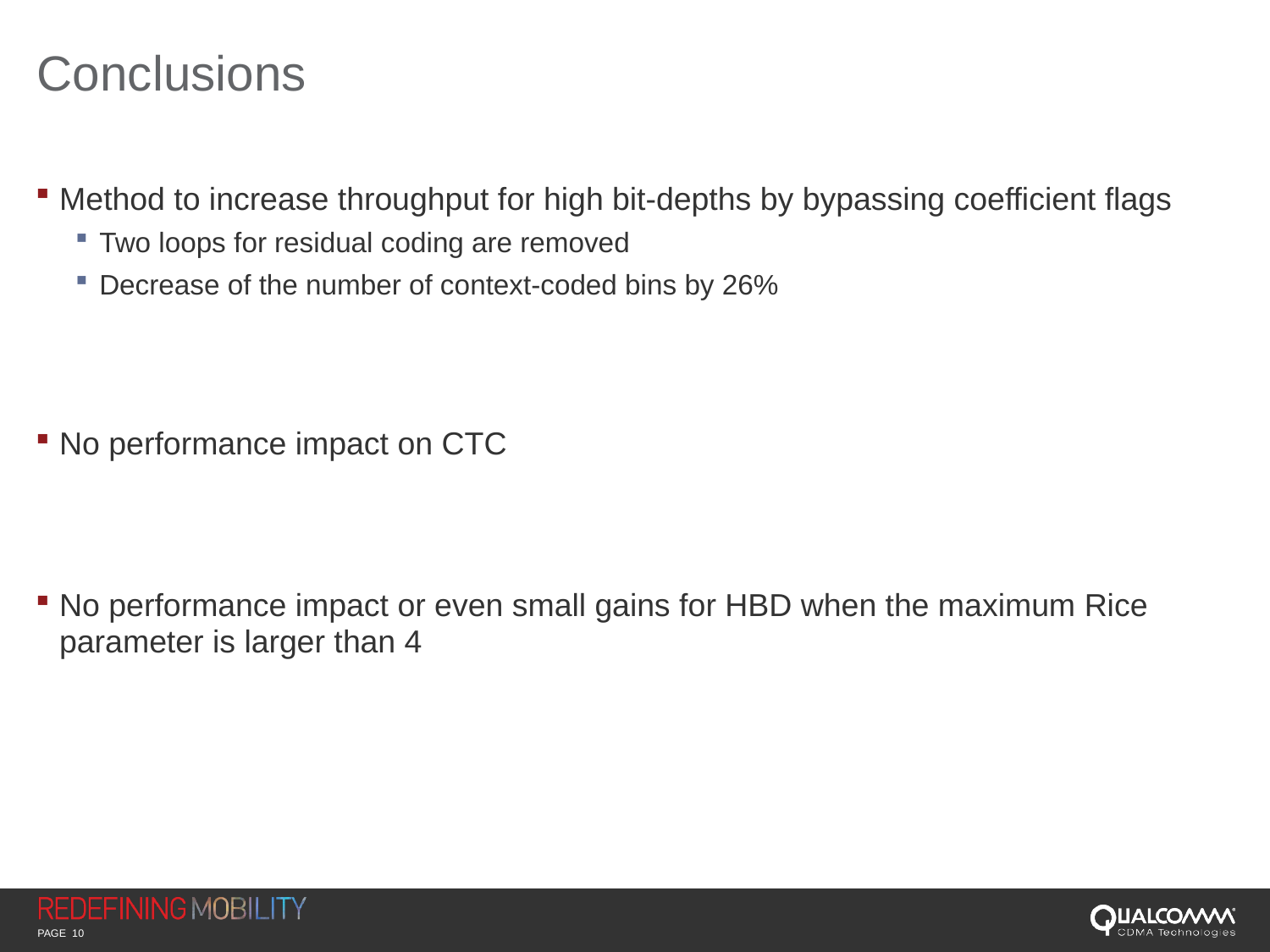

# Conclusions

Method to increase throughput for high bit-depths by bypassing coefficient flags
Two loops for residual coding are removed
Decrease of the number of context-coded bins by 26%

No performance impact on CTC

No performance impact or even small gains for HBD when the maximum Rice parameter is larger than 4